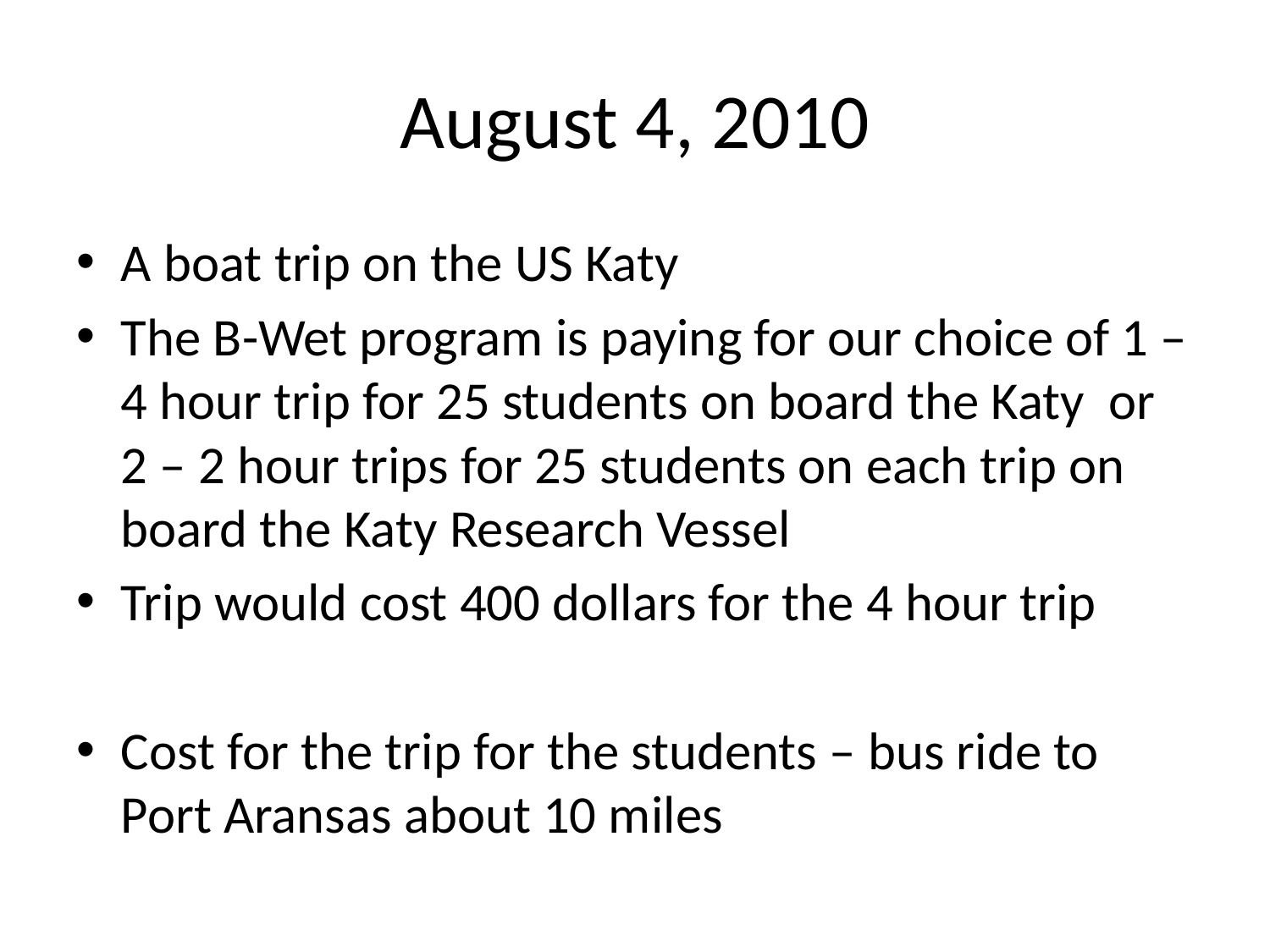

# August 4, 2010
A boat trip on the US Katy
The B-Wet program is paying for our choice of 1 – 4 hour trip for 25 students on board the Katy  or 2 – 2 hour trips for 25 students on each trip on board the Katy Research Vessel
Trip would cost 400 dollars for the 4 hour trip

Cost for the trip for the students – bus ride to Port Aransas about 10 miles